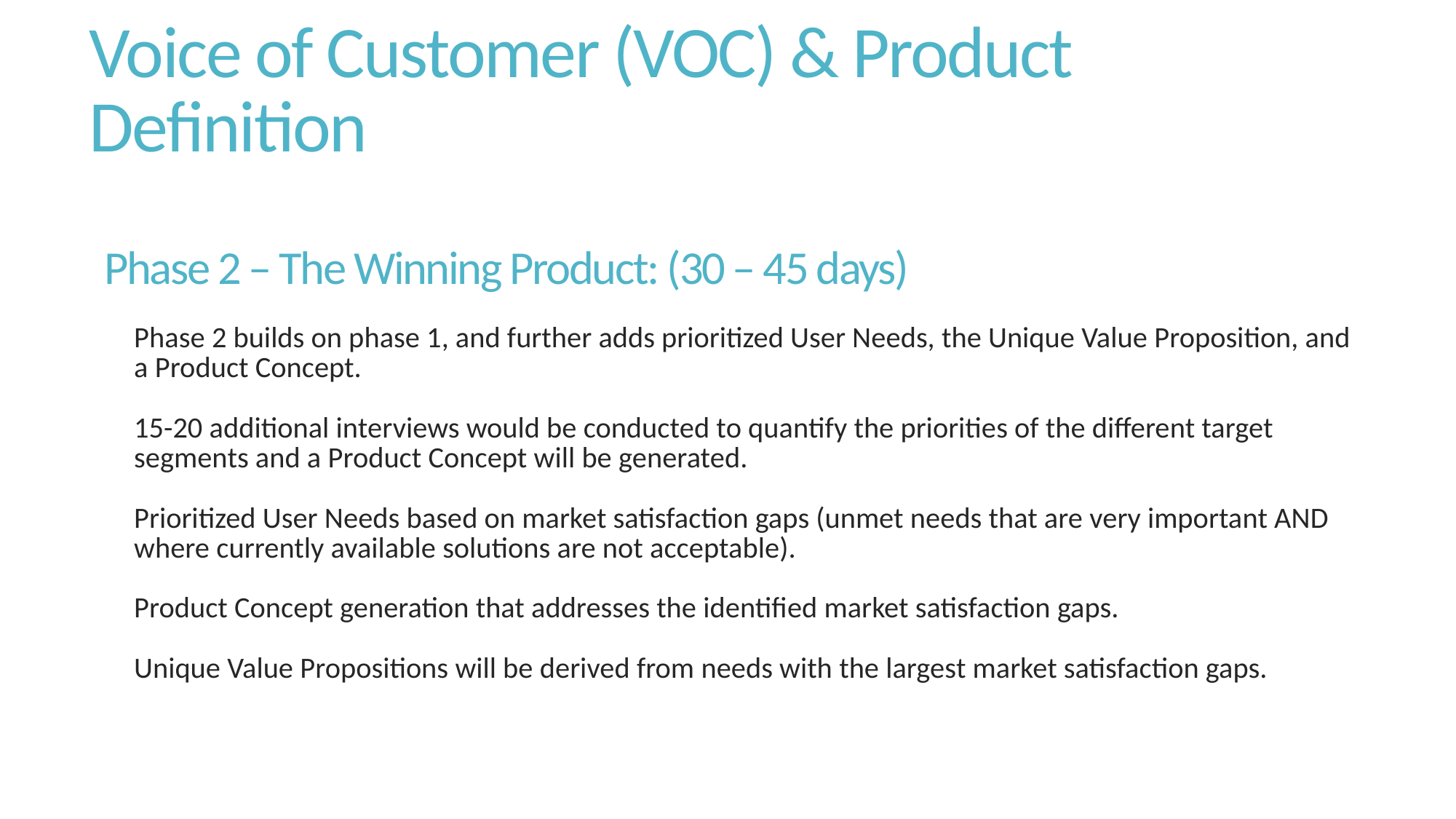

# Voice of Customer (VOC) & Product Definition
Phase 2 – The Winning Product: (30 – 45 days)

Phase 2 builds on phase 1, and further adds prioritized User Needs, the Unique Value Proposition, and a Product Concept.

15-20 additional interviews would be conducted to quantify the priorities of the different target segments and a Product Concept will be generated.

Prioritized User Needs based on market satisfaction gaps (unmet needs that are very important AND where currently available solutions are not acceptable).

Product Concept generation that addresses the identified market satisfaction gaps.

Unique Value Propositions will be derived from needs with the largest market satisfaction gaps.